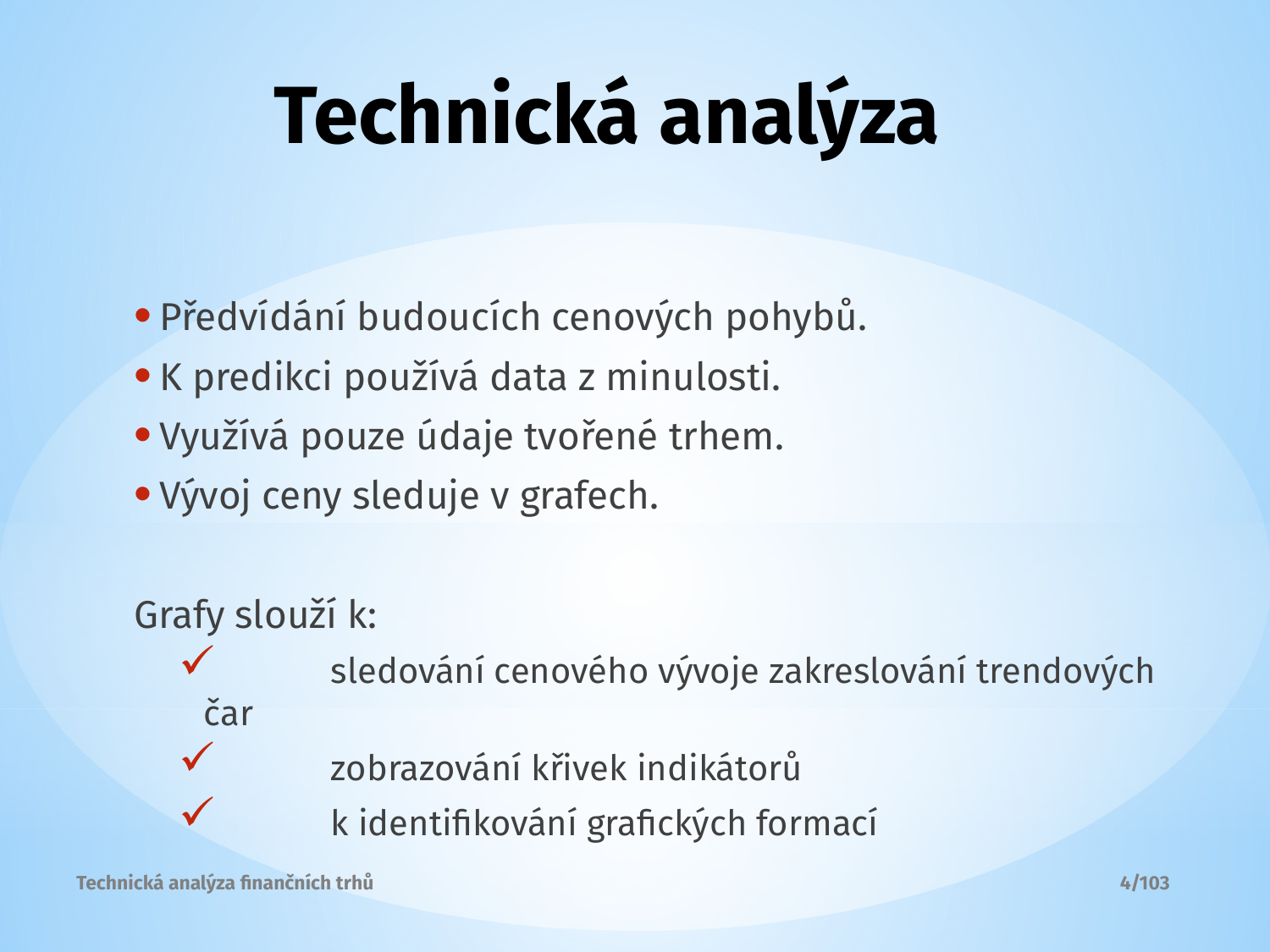

# Technická analýza

Předvídání budoucích cenových pohybů.
K predikci používá data z minulosti.
Využívá pouze údaje tvořené trhem.
Vývoj ceny sleduje v grafech.

Grafy slouží k:
	sledování cenového vývoje zakreslování trendových čar
	zobrazování křivek indikátorů
	k identifikování grafických formací

Technická analýza finančních trhů						      4/103